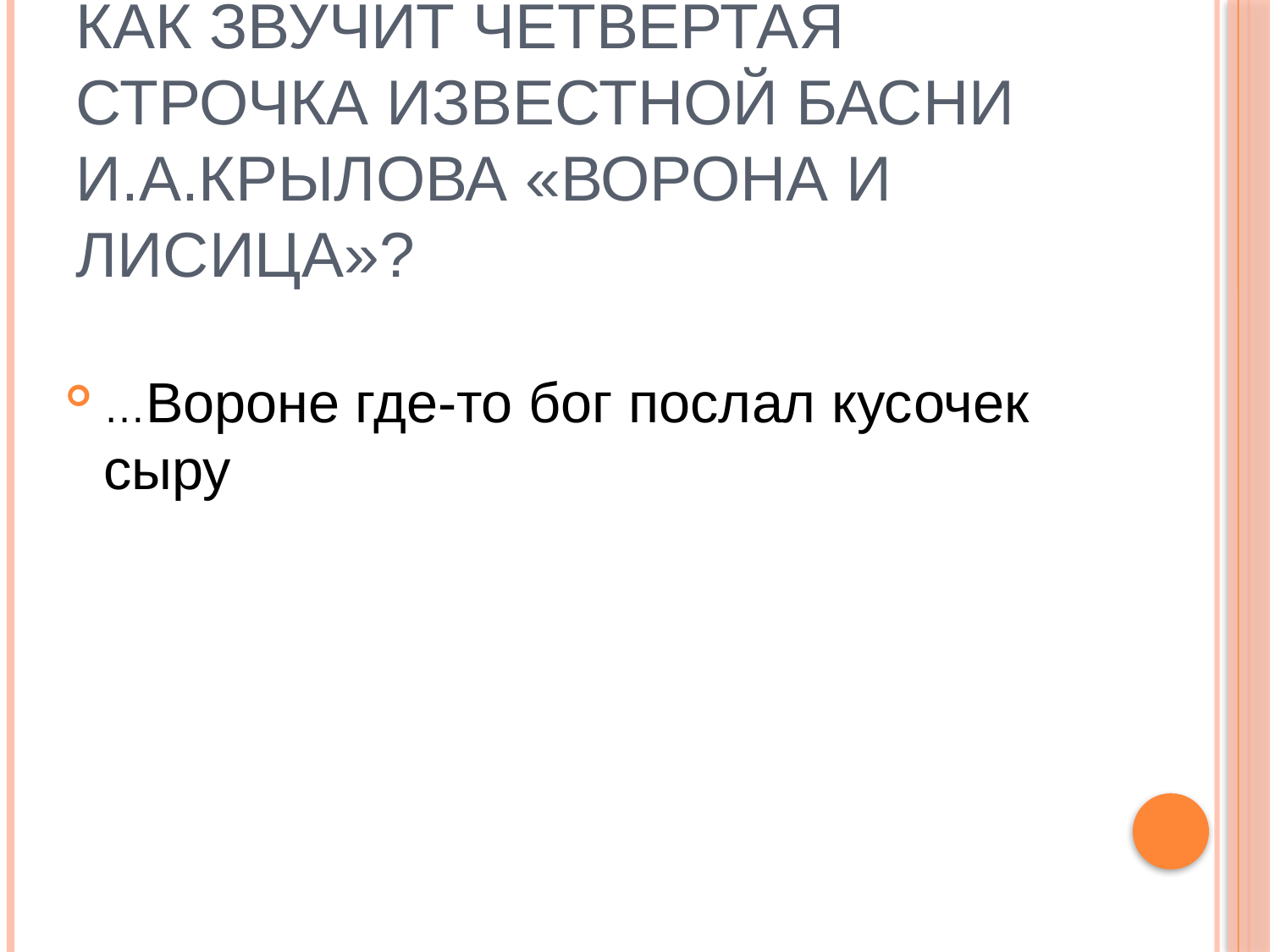

# Как звучит четвертая строчка известной басни И.А.Крылова «Ворона и лисица»?
…Вороне где-то бог послал кусочек сыру